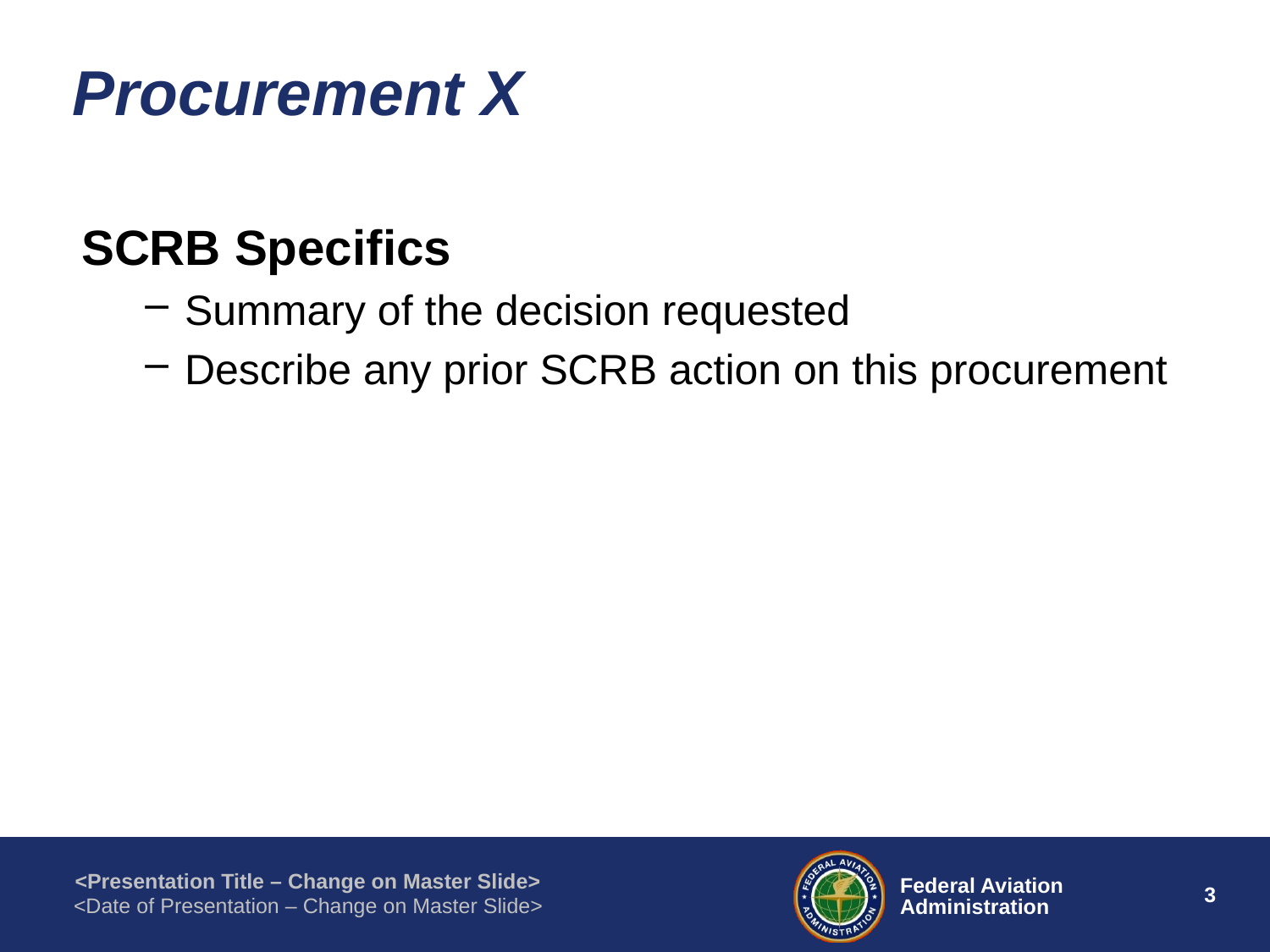

# Procurement X
SCRB Specifics
Summary of the decision requested
Describe any prior SCRB action on this procurement